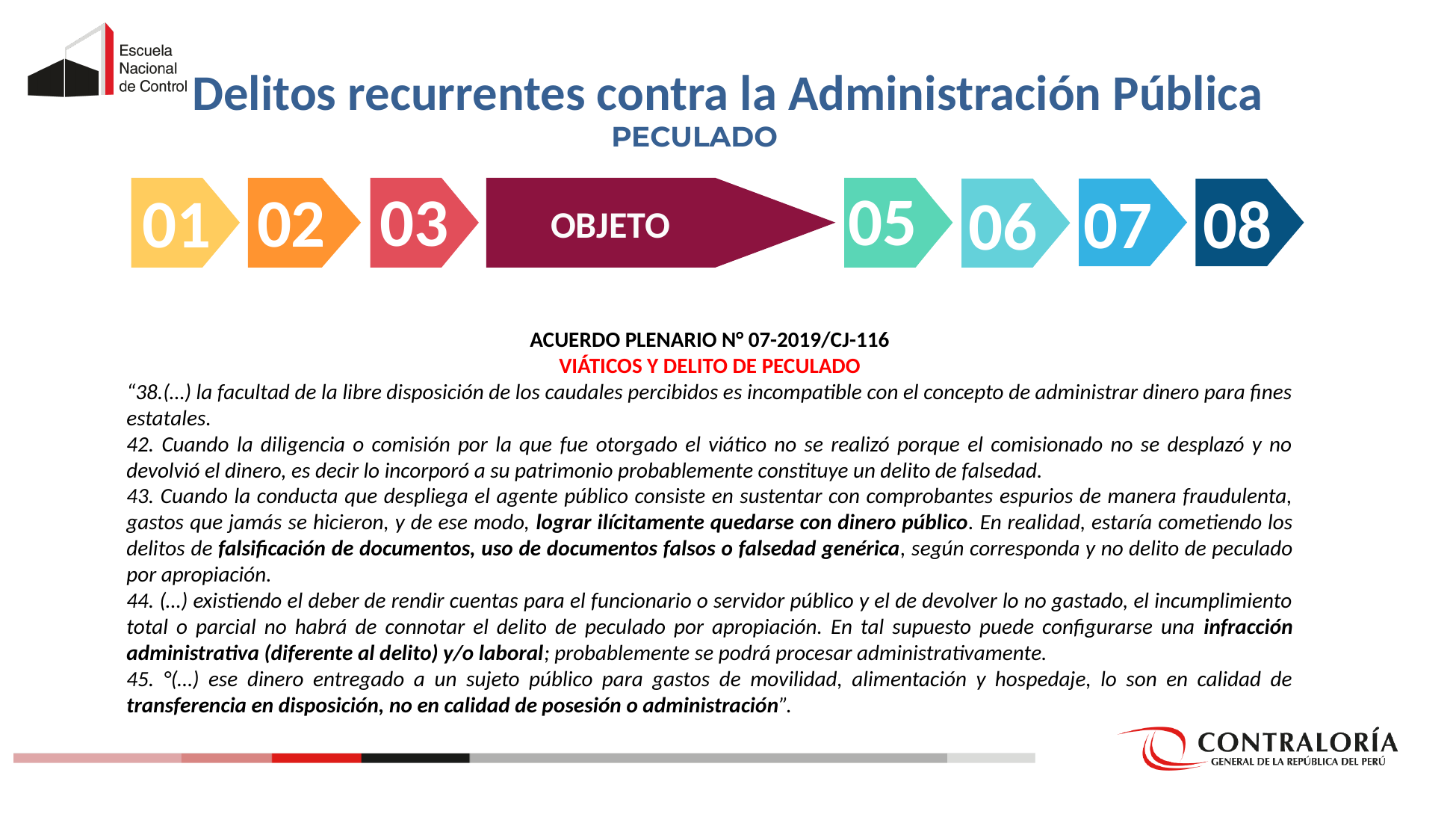

Delitos recurrentes contra la Administración Pública
PECULADO

05

03
02

01
07
08
06
OBJETO
ACUERDO PLENARIO N° 07-2019/CJ-116
VIÁTICOS Y DELITO DE PECULADO
“38.(…) la facultad de la libre disposición de los caudales percibidos es incompatible con el concepto de administrar dinero para fines estatales.
42. Cuando la diligencia o comisión por la que fue otorgado el viático no se realizó porque el comisionado no se desplazó y no devolvió el dinero, es decir lo incorporó a su patrimonio probablemente constituye un delito de falsedad.
43. Cuando la conducta que despliega el agente público consiste en sustentar con comprobantes espurios de manera fraudulenta, gastos que jamás se hicieron, y de ese modo, lograr ilícitamente quedarse con dinero público. En realidad, estaría cometiendo los delitos de falsificación de documentos, uso de documentos falsos o falsedad genérica, según corresponda y no delito de peculado por apropiación.
44. (…) existiendo el deber de rendir cuentas para el funcionario o servidor público y el de devolver lo no gastado, el incumplimiento total o parcial no habrá de connotar el delito de peculado por apropiación. En tal supuesto puede configurarse una infracción administrativa (diferente al delito) y/o laboral; probablemente se podrá procesar administrativamente.
45. °(…) ese dinero entregado a un sujeto público para gastos de movilidad, alimentación y hospedaje, lo son en calidad de transferencia en disposición, no en calidad de posesión o administración”.